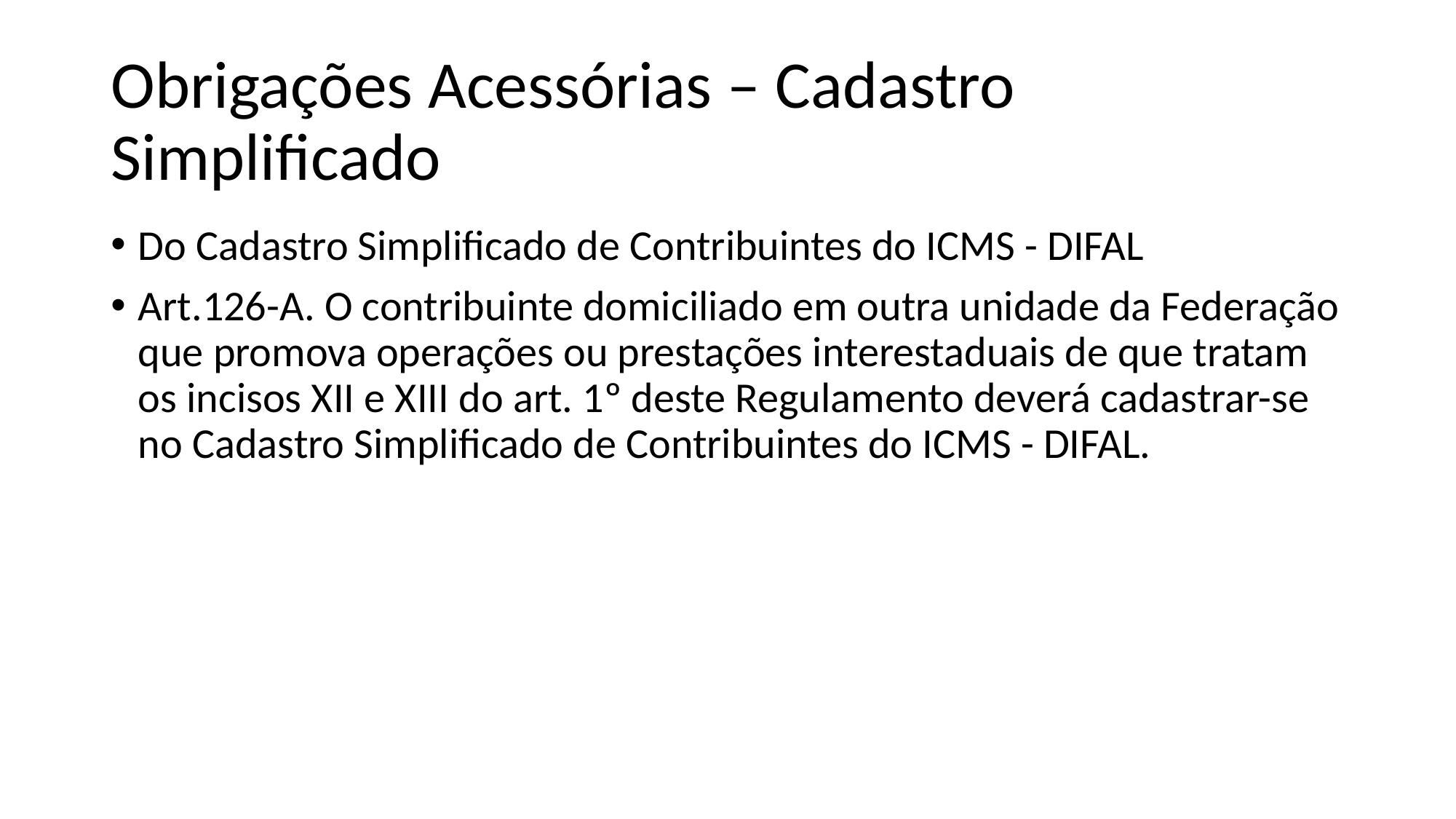

# Obrigações Acessórias – Cadastro Simplificado
Do Cadastro Simplificado de Contribuintes do ICMS - DIFAL
Art.126-A. O contribuinte domiciliado em outra unidade da Federação que promova operações ou prestações interestaduais de que tratam os incisos XII e XIII do art. 1º deste Regulamento deverá cadastrar-se no Cadastro Simplificado de Contribuintes do ICMS - DIFAL.